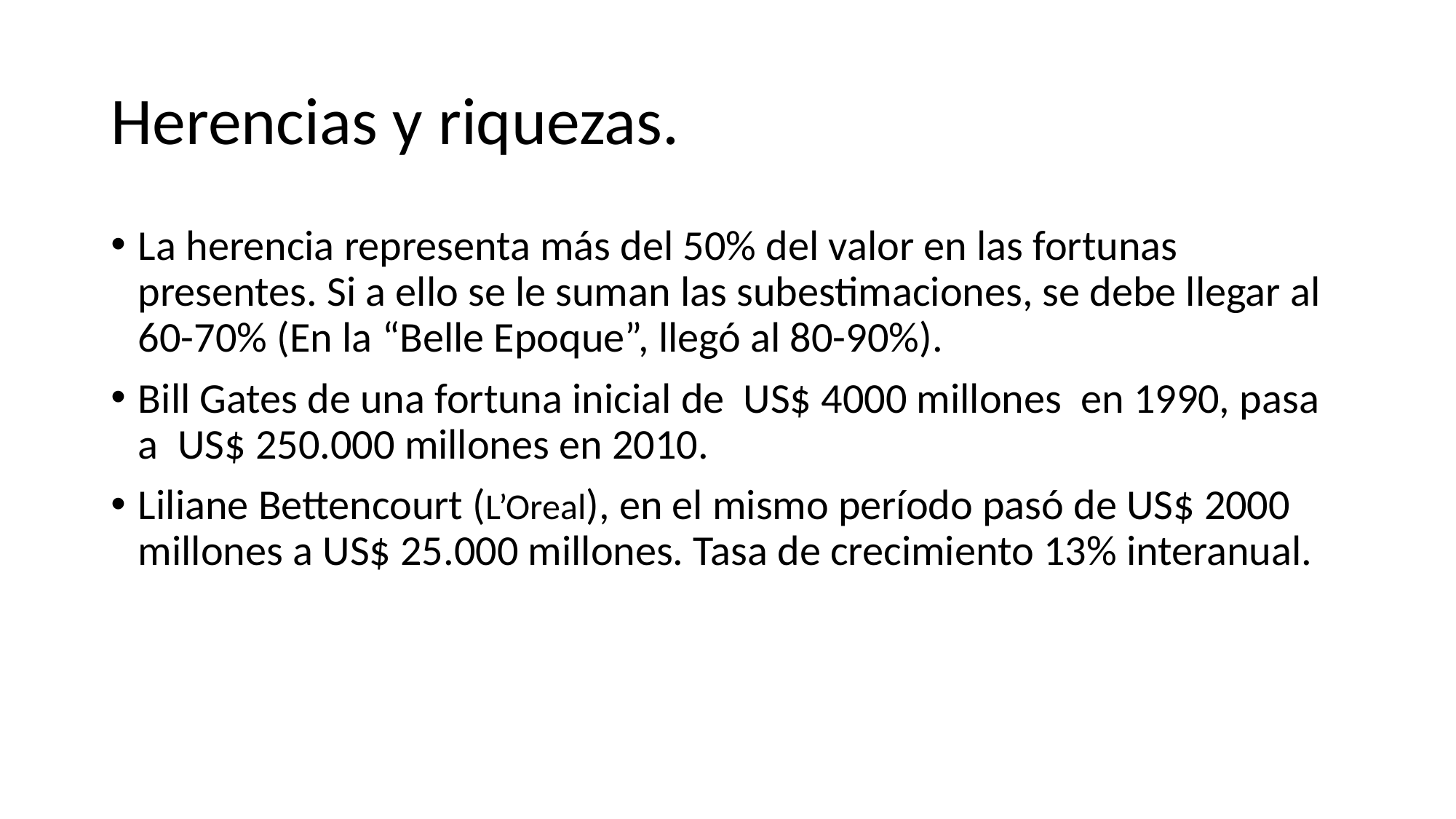

# Herencias y riquezas.
La herencia representa más del 50% del valor en las fortunas presentes. Si a ello se le suman las subestimaciones, se debe llegar al 60-70% (En la “Belle Epoque”, llegó al 80-90%).
Bill Gates de una fortuna inicial de  US$ 4000 millones  en 1990, pasa a  US$ 250.000 millones en 2010.
Liliane Bettencourt (L’Oreal), en el mismo período pasó de US$ 2000 millones a US$ 25.000 millones. Tasa de crecimiento 13% interanual.